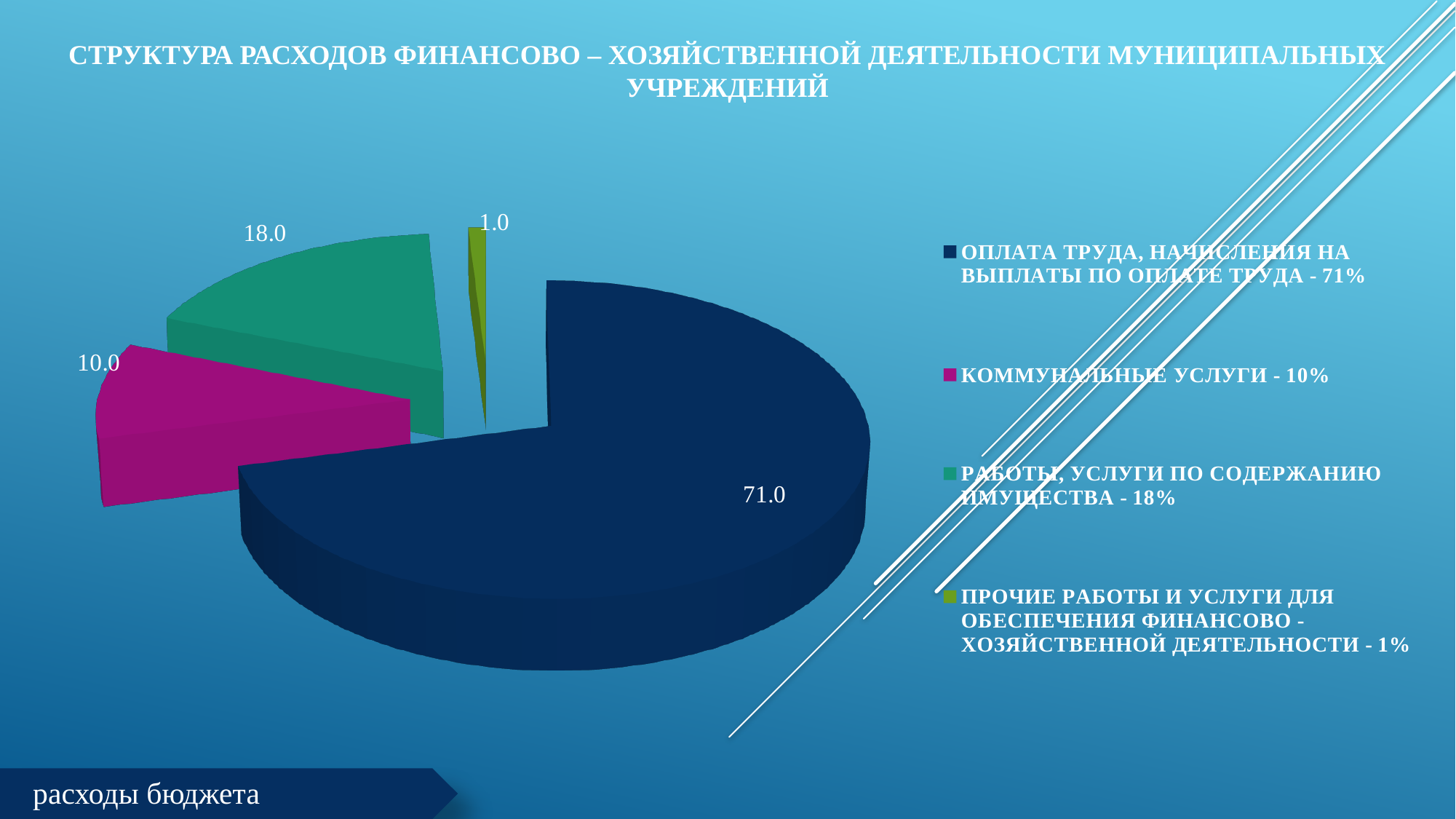

# Структура расходов финансово – хозяйственной деятельности муниципальных учреждений

[unsupported chart]

расходы бюджета